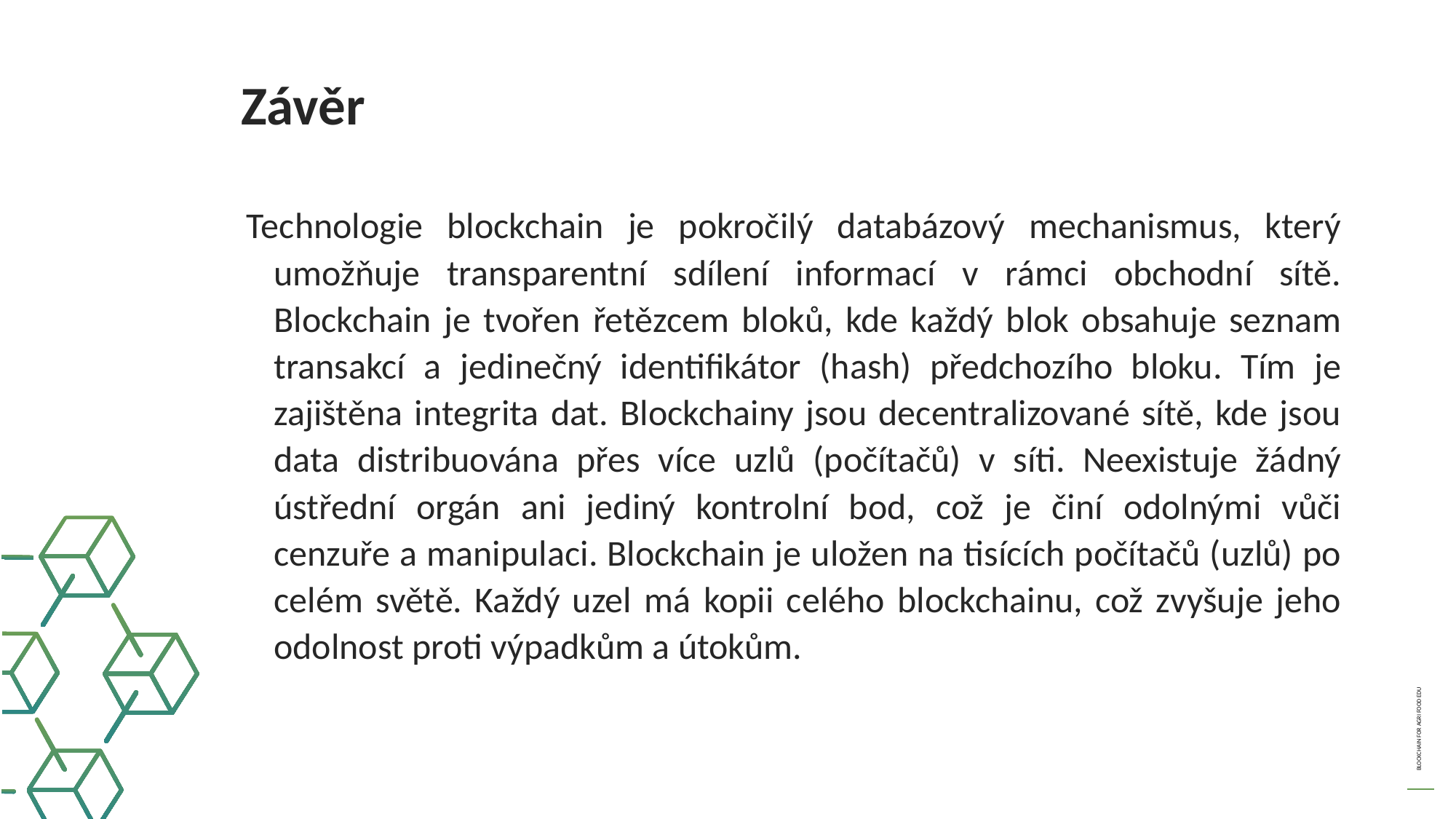

Závěr
Technologie blockchain je pokročilý databázový mechanismus, který umožňuje transparentní sdílení informací v rámci obchodní sítě. Blockchain je tvořen řetězcem bloků, kde každý blok obsahuje seznam transakcí a jedinečný identifikátor (hash) předchozího bloku. Tím je zajištěna integrita dat. Blockchainy jsou decentralizované sítě, kde jsou data distribuována přes více uzlů (počítačů) v síti. Neexistuje žádný ústřední orgán ani jediný kontrolní bod, což je činí odolnými vůči cenzuře a manipulaci. Blockchain je uložen na tisících počítačů (uzlů) po celém světě. Každý uzel má kopii celého blockchainu, což zvyšuje jeho odolnost proti výpadkům a útokům.